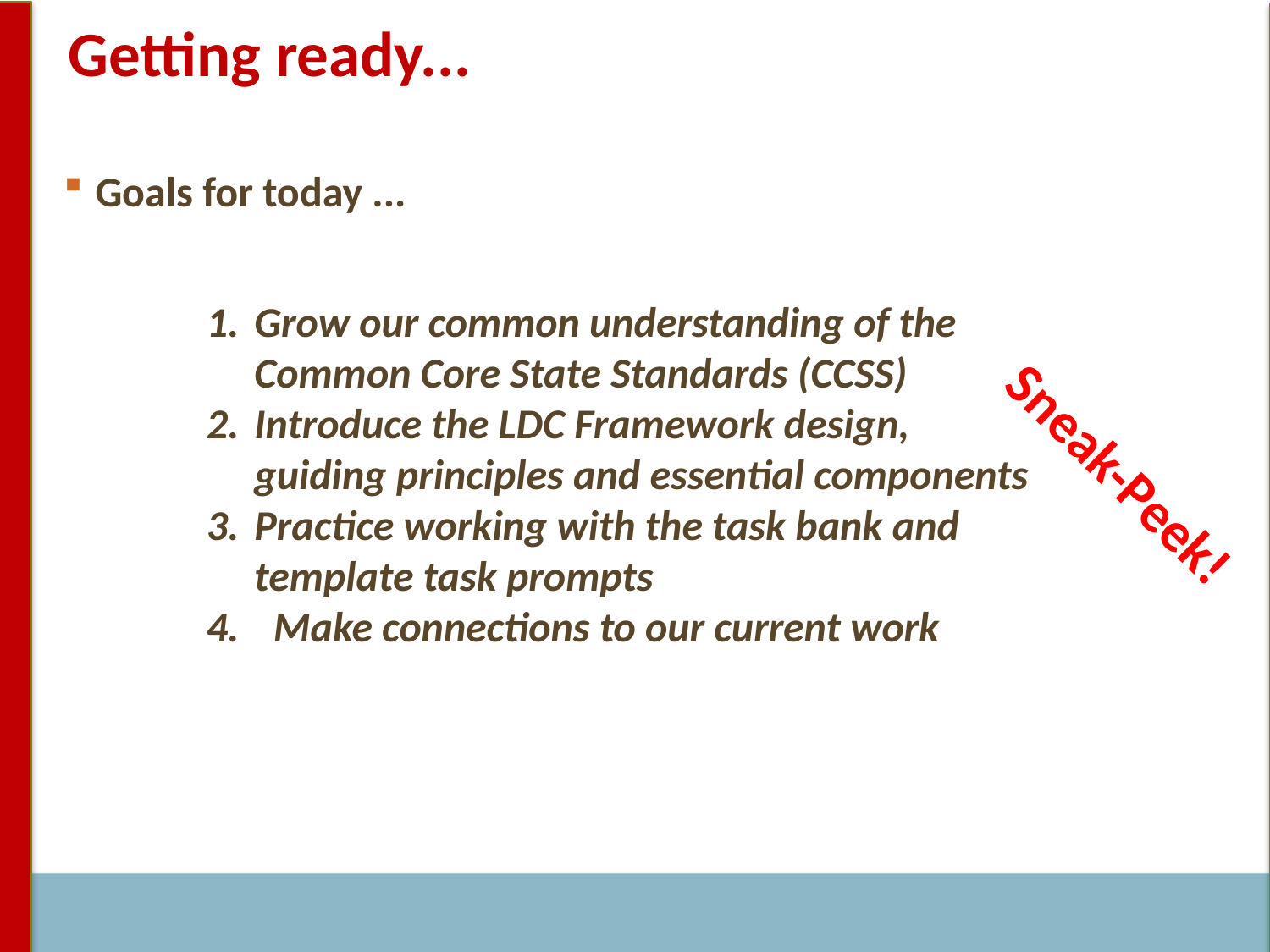

# Getting ready...
Goals for today ...

1.	Grow our common understanding of the
Common Core State Standards (CCSS)
2.	Introduce the LDC Framework design,
guiding principles and essential components
Practice working with the task bank and
template task prompts
  Make connections to our current work

Sneak-Peek!